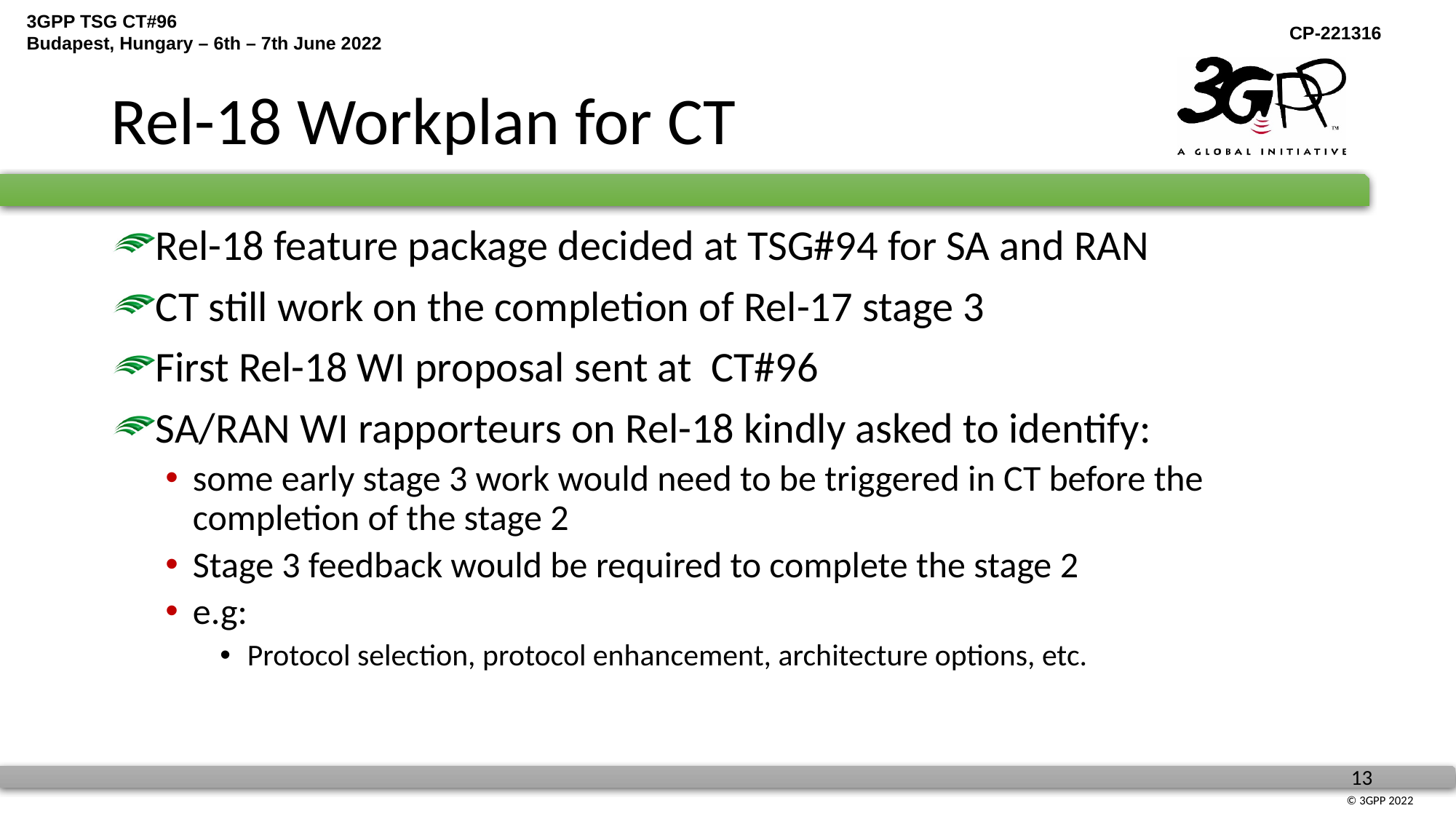

# Rel-18 Workplan for CT
Rel-18 feature package decided at TSG#94 for SA and RAN
CT still work on the completion of Rel-17 stage 3
First Rel-18 WI proposal sent at  CT#96
SA/RAN WI rapporteurs on Rel-18 kindly asked to identify:
some early stage 3 work would need to be triggered in CT before the completion of the stage 2
Stage 3 feedback would be required to complete the stage 2
e.g:
Protocol selection, protocol enhancement, architecture options, etc.